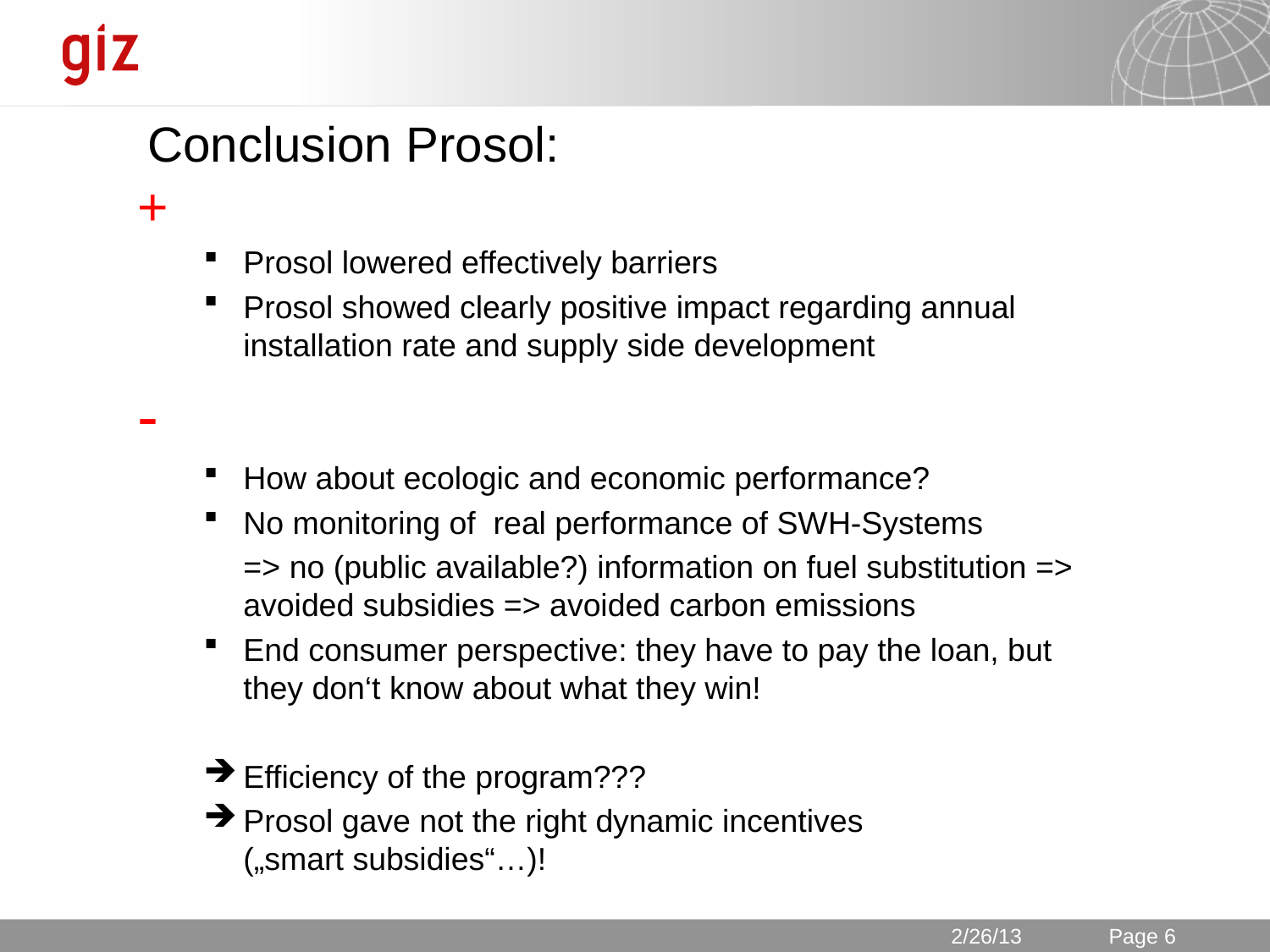

# Conclusion Prosol:
+
Prosol lowered effectively barriers
Prosol showed clearly positive impact regarding annual installation rate and supply side development
-
How about ecologic and economic performance?
No monitoring of  real performance of SWH-Systems
	=> no (public available?) information on fuel substitution => avoided subsidies => avoided carbon emissions
End consumer perspective: they have to pay the loan, but they don‘t know about what they win!

Efficiency of the program???
Prosol gave not the right dynamic incentives                       („smart subsidies“…)!

2/26/13